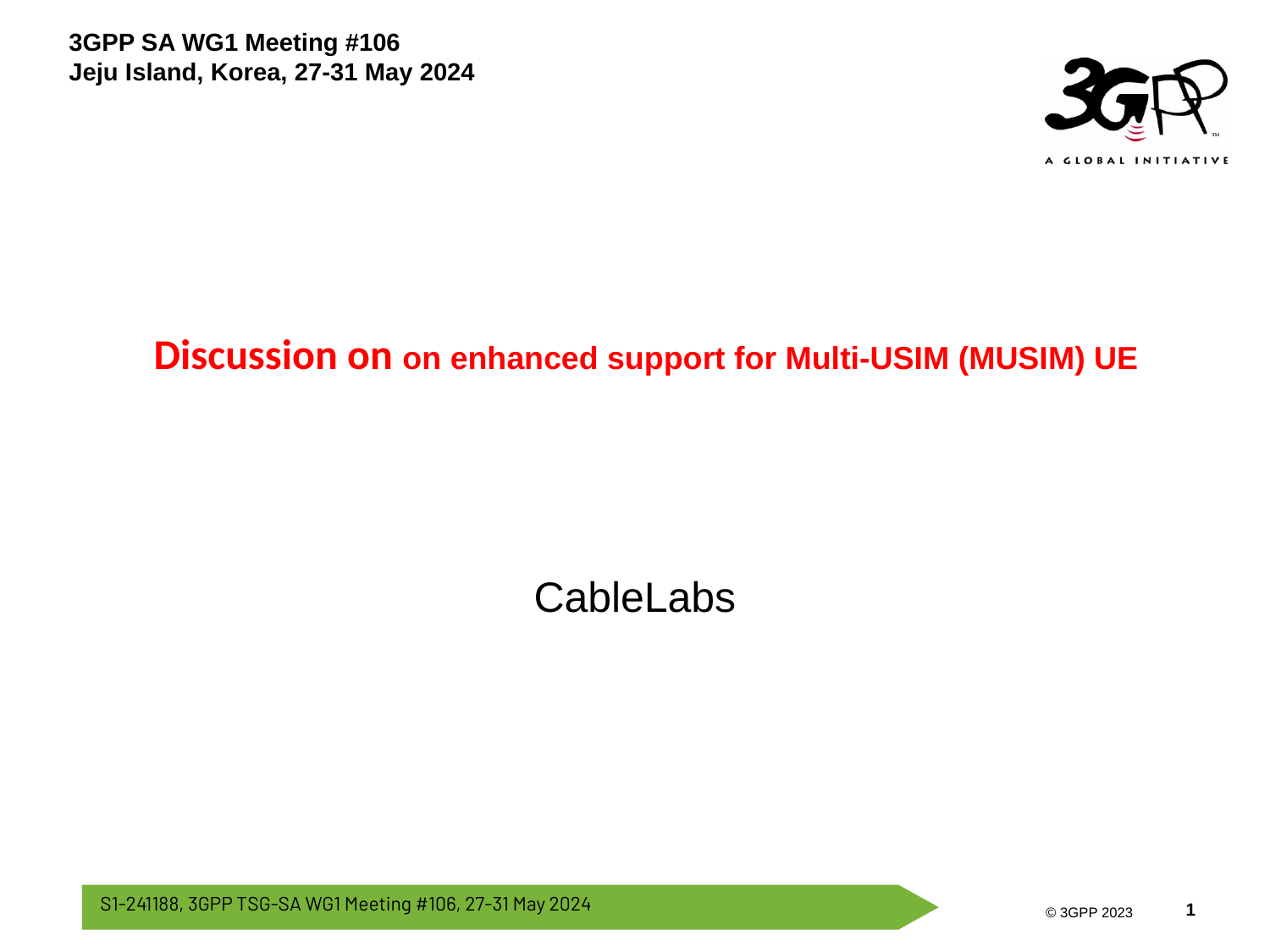

3GPP SA WG1 Meeting #106
Jeju Island, Korea, 27-31 May 2024
# Discussion on on enhanced support for Multi-USIM (MUSIM) UE
CableLabs

S1-241188, 3GPP TSG-SA WG1 Meeting #106, 27-31 May 2024